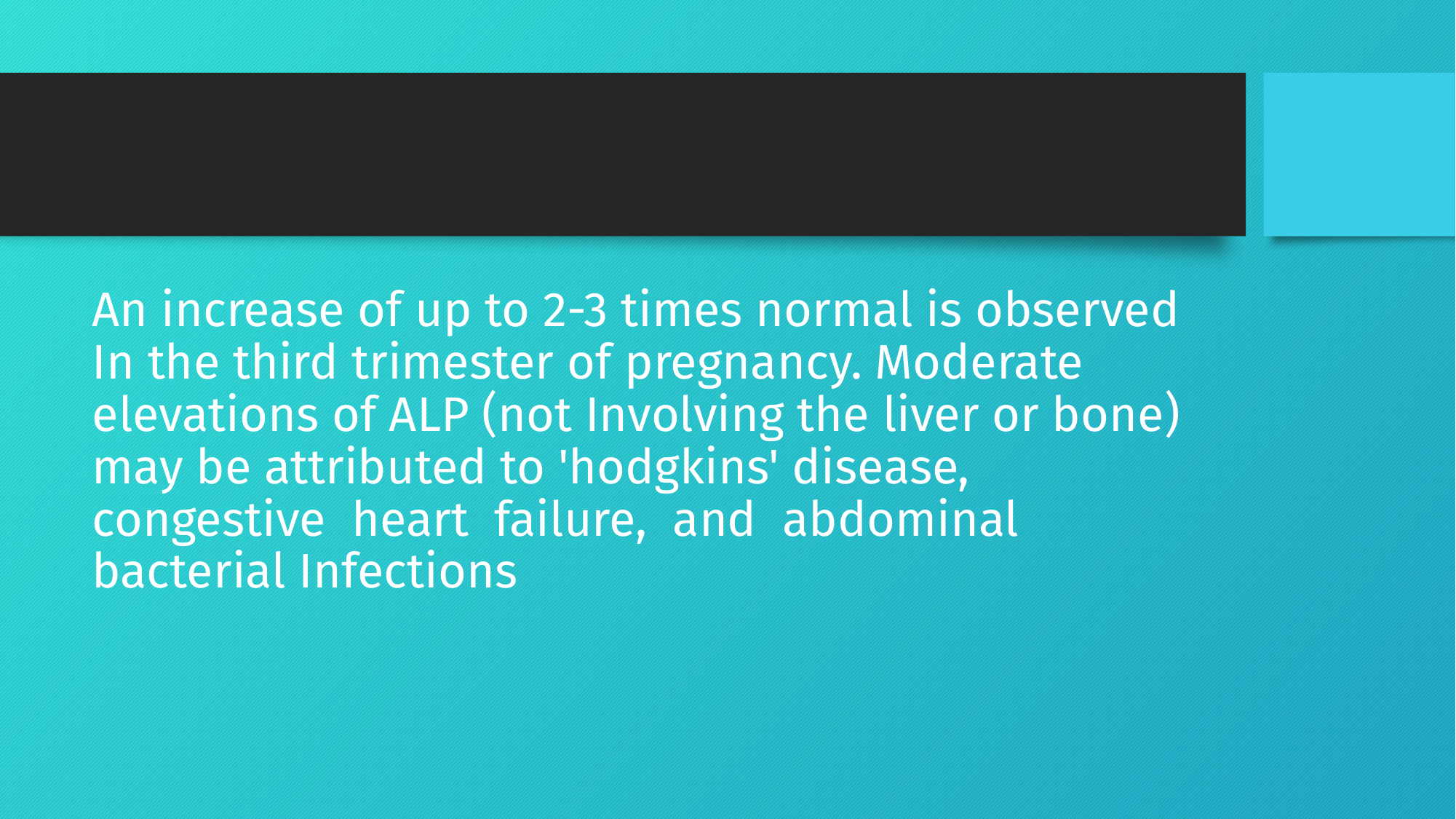

#
An increase of up to 2-3 times normal is observed In the third trimester of pregnancy. Moderate elevations of ALP (not Involving the liver or bone) may be attributed to 'hodgkins' disease,  congestive  heart  failure,  and  abdominal  bacterial Infections